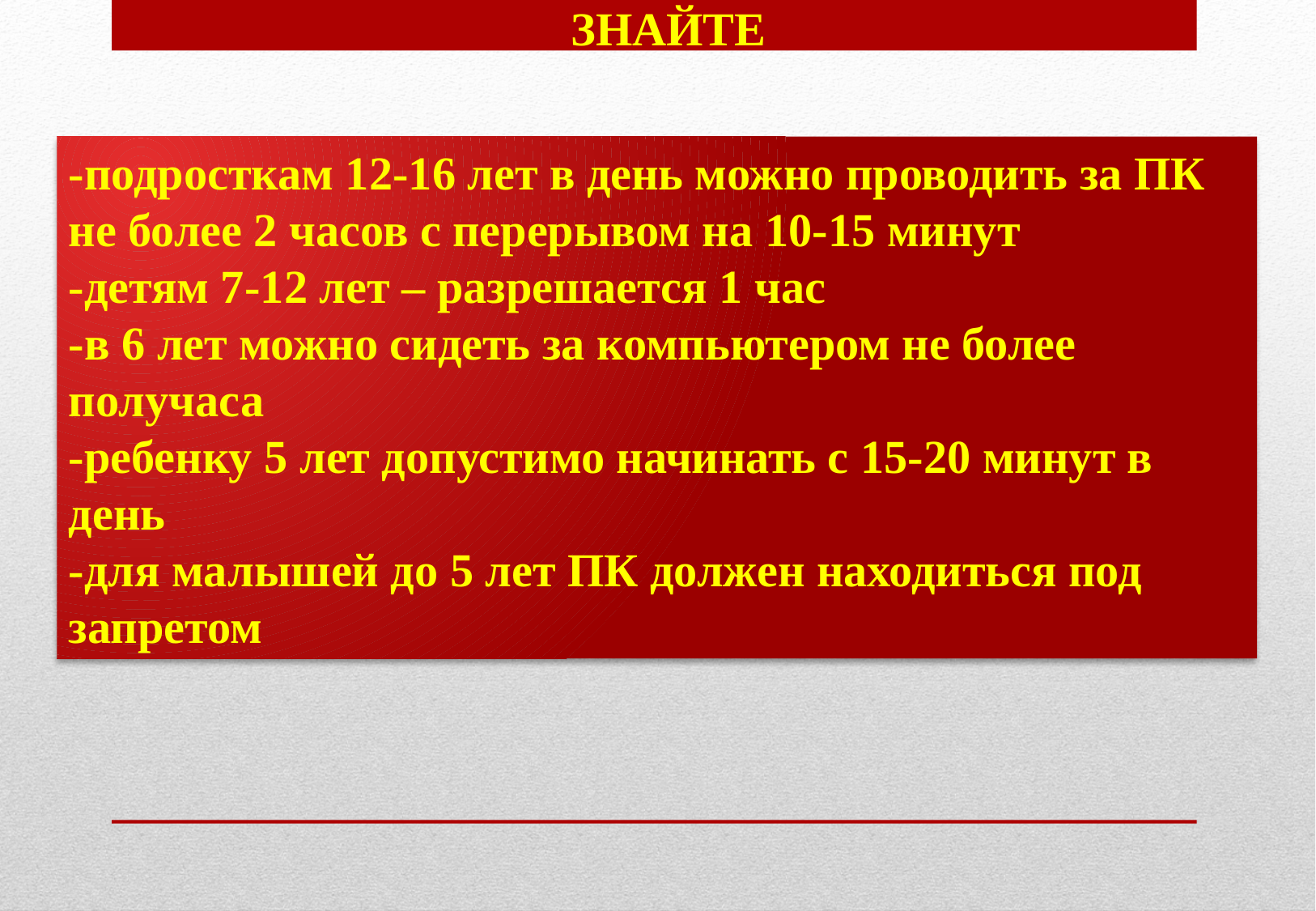

ЗНАЙТЕ
-подросткам 12-16 лет в день можно проводить за ПК
не более 2 часов с перерывом на 10-15 минут
-детям 7-12 лет ‒ разрешается 1 час
-в 6 лет можно сидеть за компьютером не более получаса
-ребенку 5 лет допустимо начинать с 15-20 минут в день
-для малышей до 5 лет ПК должен находиться под запретом